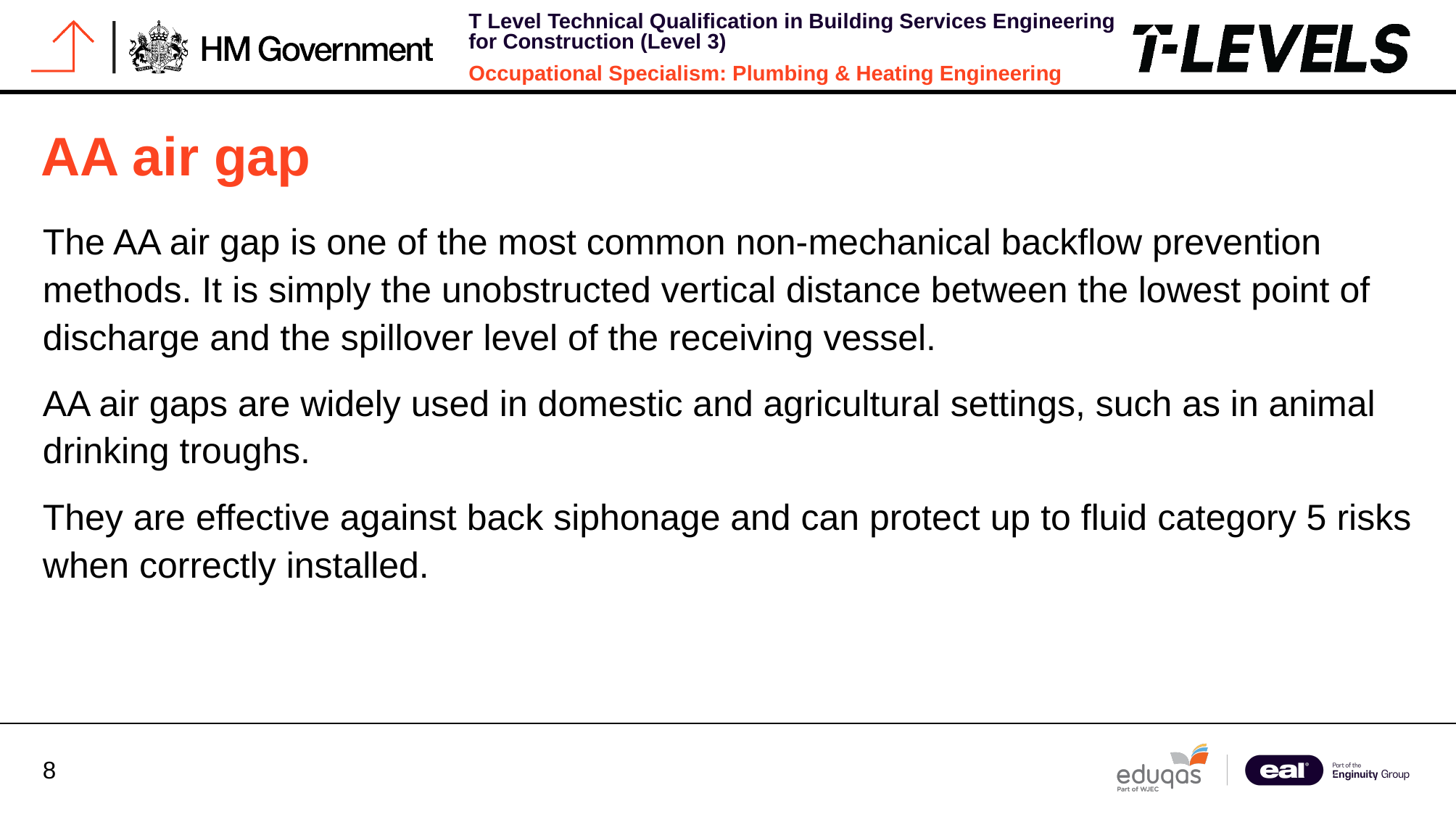

# AA air gap
The AA air gap is one of the most common non-mechanical backflow prevention methods. It is simply the unobstructed vertical distance between the lowest point of discharge and the spillover level of the receiving vessel.
AA air gaps are widely used in domestic and agricultural settings, such as in animal drinking troughs.
They are effective against back siphonage and can protect up to fluid category 5 risks when correctly installed.